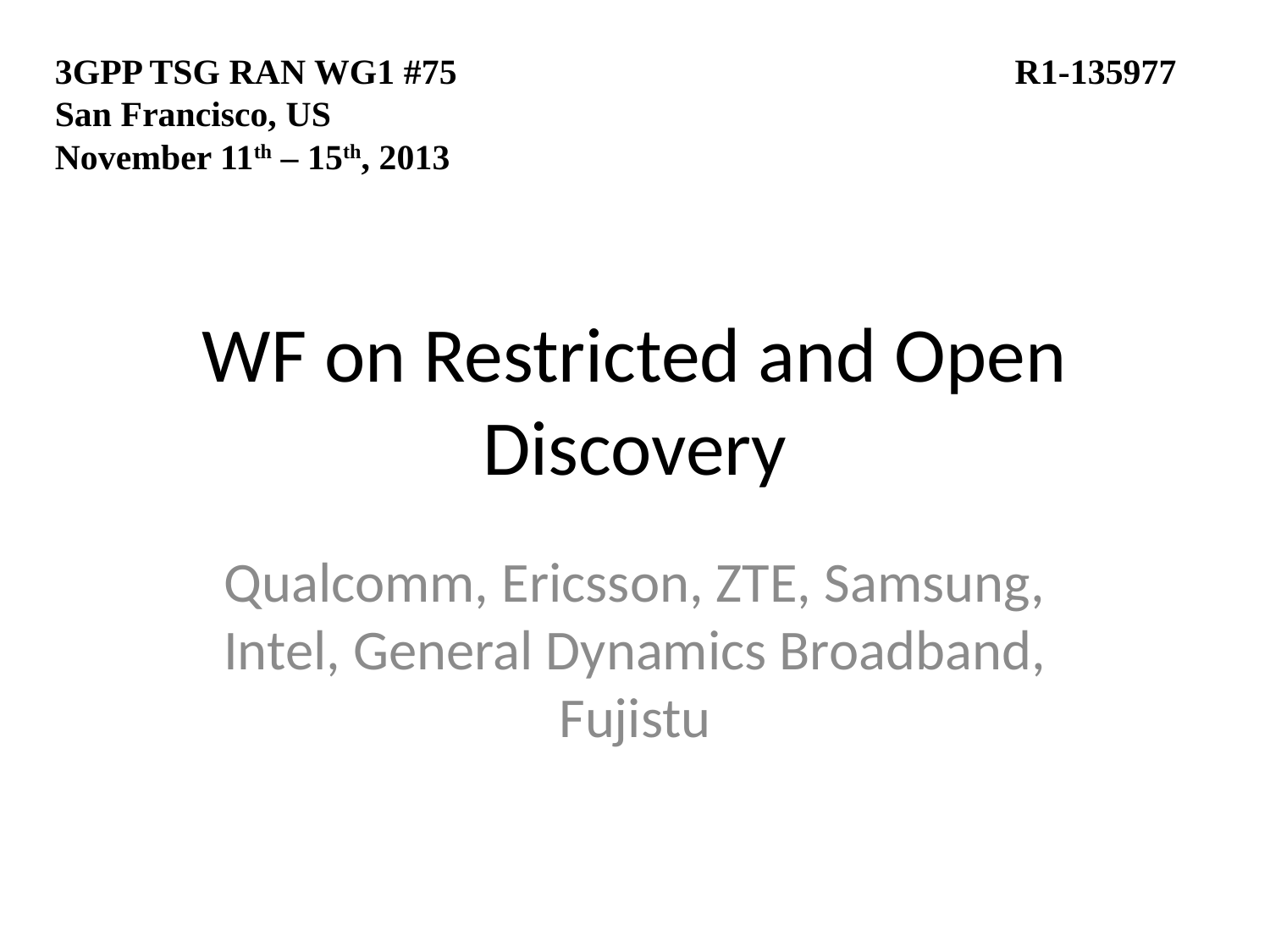

3GPP TSG RAN WG1 #75				        R1-135977
San Francisco, US
November 11th – 15th, 2013
# WF on Restricted and Open Discovery
Qualcomm, Ericsson, ZTE, Samsung, Intel, General Dynamics Broadband, Fujistu